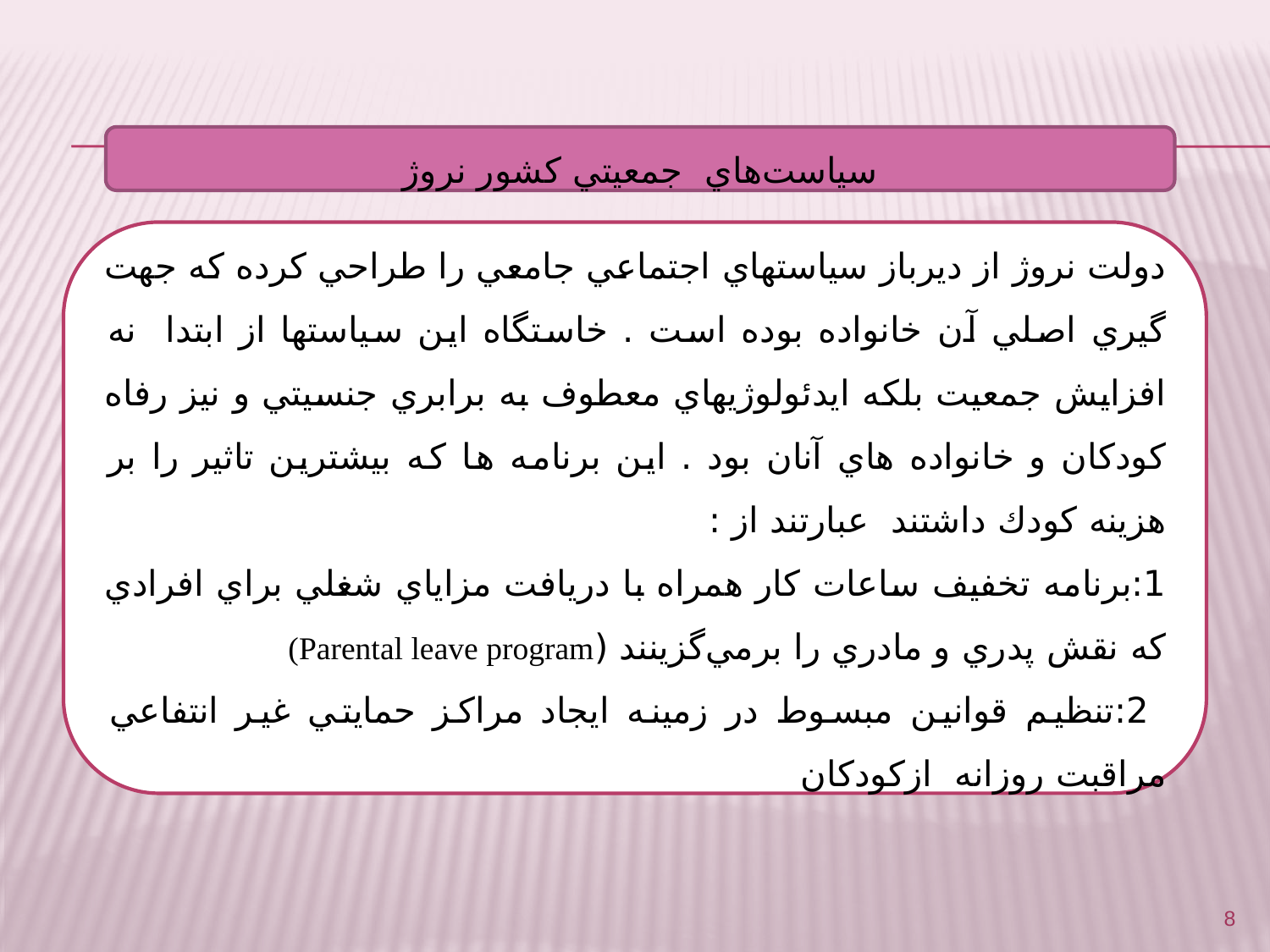

سياست‌هاي  جمعيتي كشور نروژ
دولت نروژ از ديرباز سياستهاي اجتماعي جامعي را طراحي كرده كه جهت گيري اصلي آن خانواده بوده است . خاستگاه اين سياستها از ابتدا  نه افزايش جمعيت بلكه ايدئولوژيهاي معطوف به برابري جنسيتي و نيز رفاه كودكان و خانواده هاي آنان بود . اين برنامه ها كه بيشترين تاثير را بر هزينه كودك داشتند  عبارتند از :
1:برنامه تخفيف ساعات كار همراه با دريافت مزاياي شغلي براي افرادي كه نقش پدري و مادري را برمي‌گزينند (Parental leave program)
 2:تنظيم قوانين مبسوط در زمينه ايجاد مراكز حمايتي غير انتفاعي مراقبت روزانه  ازكودكان
8